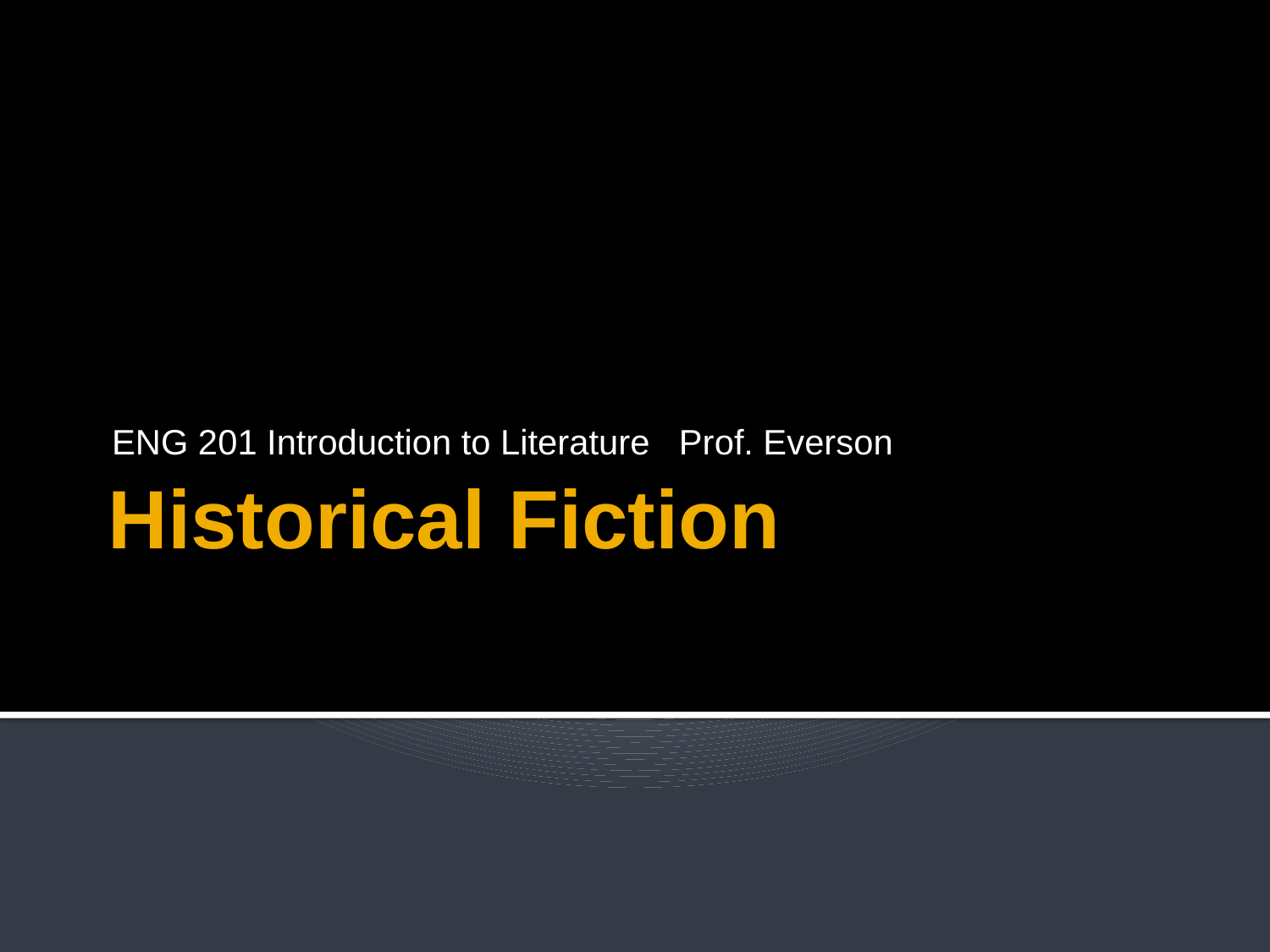

ENG 201 Introduction to Literature   Prof. Everson
# Historical Fiction